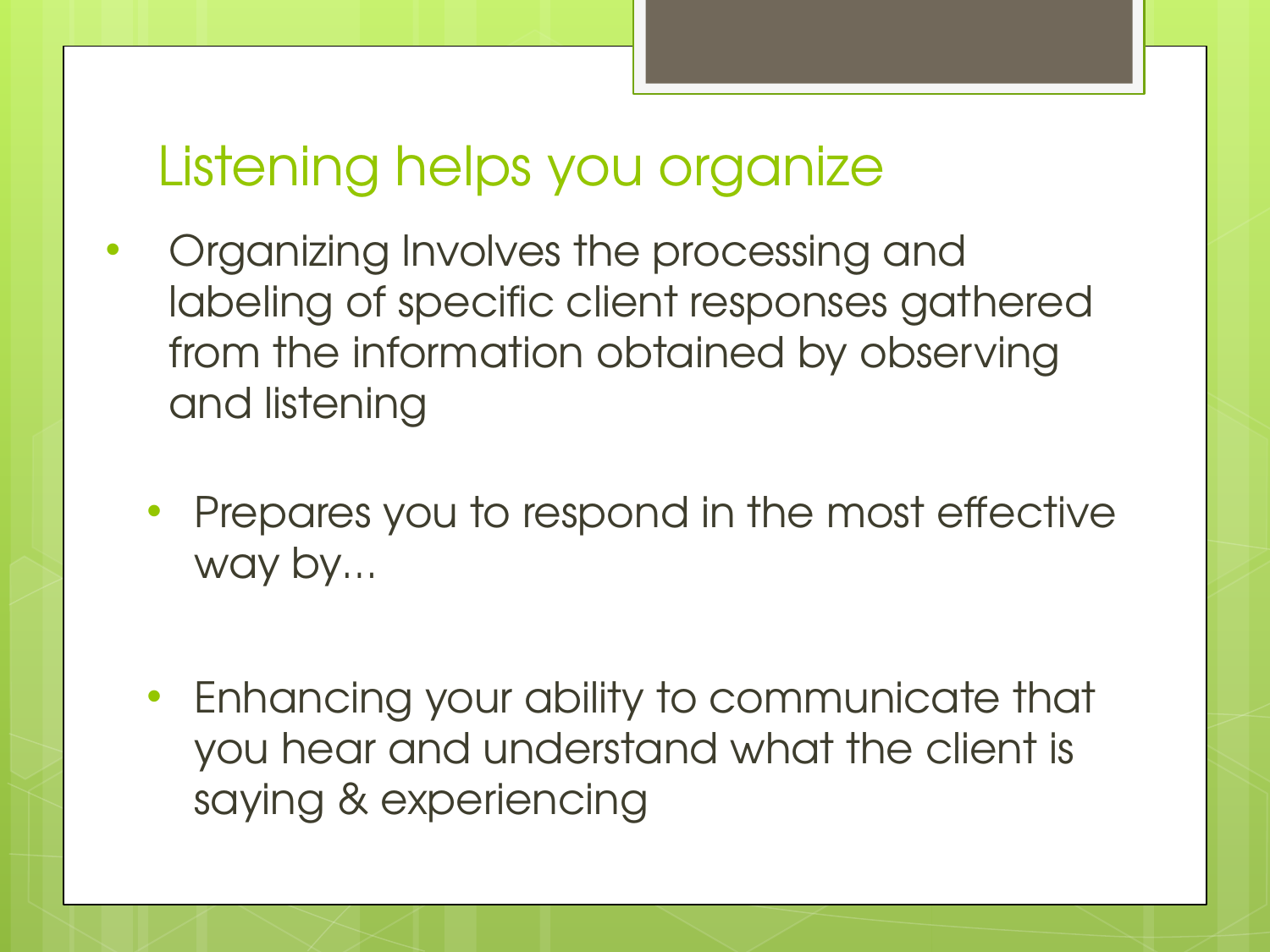

# Listening helps you organize
Organizing Involves the processing and labeling of specific client responses gathered from the information obtained by observing and listening

Prepares you to respond in the most effective way by…

Enhancing your ability to communicate that you hear and understand what the client is saying & experiencing